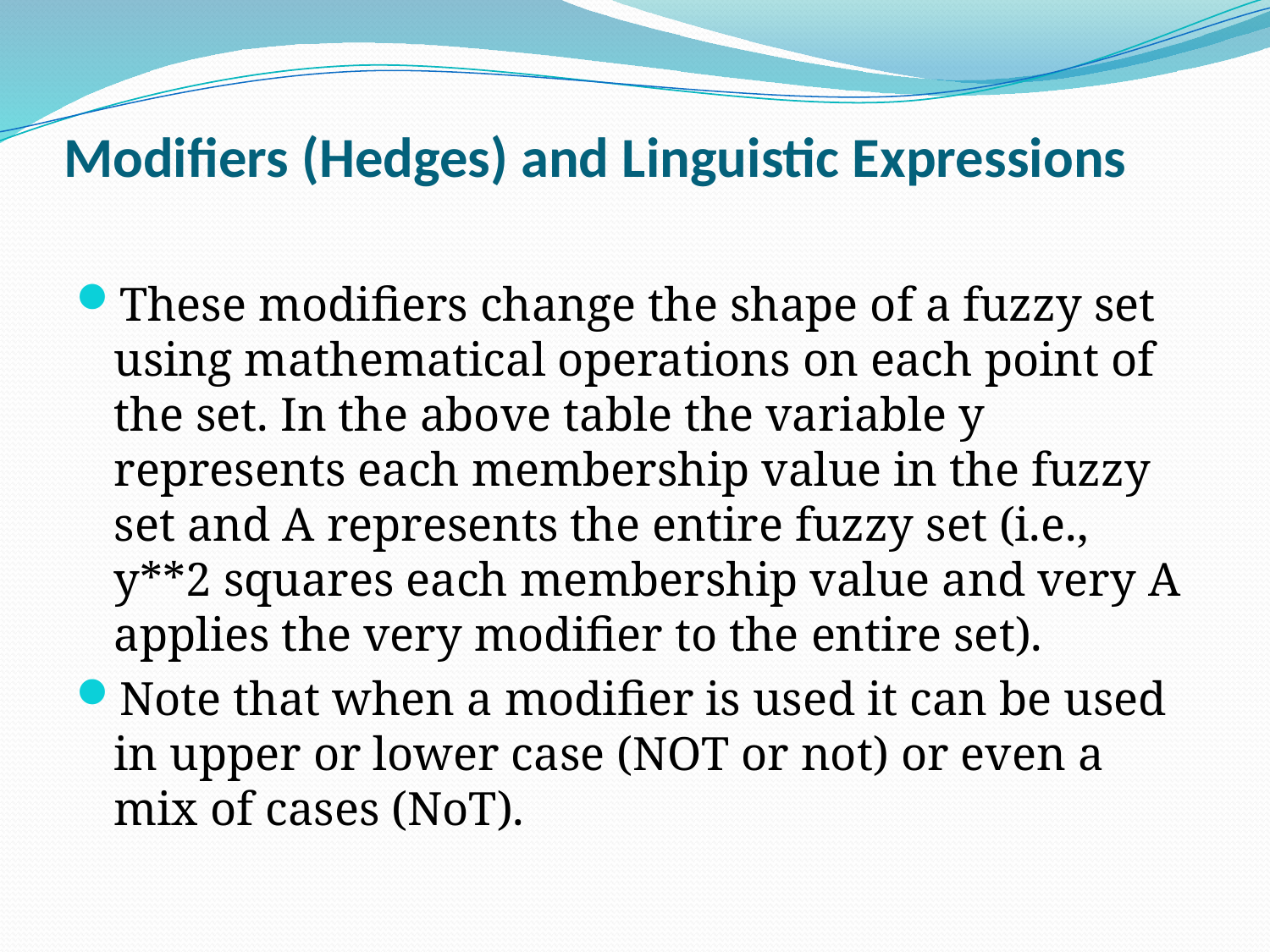

# Modifiers (Hedges) and Linguistic Expressions
These modifiers change the shape of a fuzzy set using mathematical operations on each point of the set. In the above table the variable y represents each membership value in the fuzzy set and A represents the entire fuzzy set (i.e., y**2 squares each membership value and very A applies the very modifier to the entire set).
Note that when a modifier is used it can be used in upper or lower case (NOT or not) or even a mix of cases (NoT).